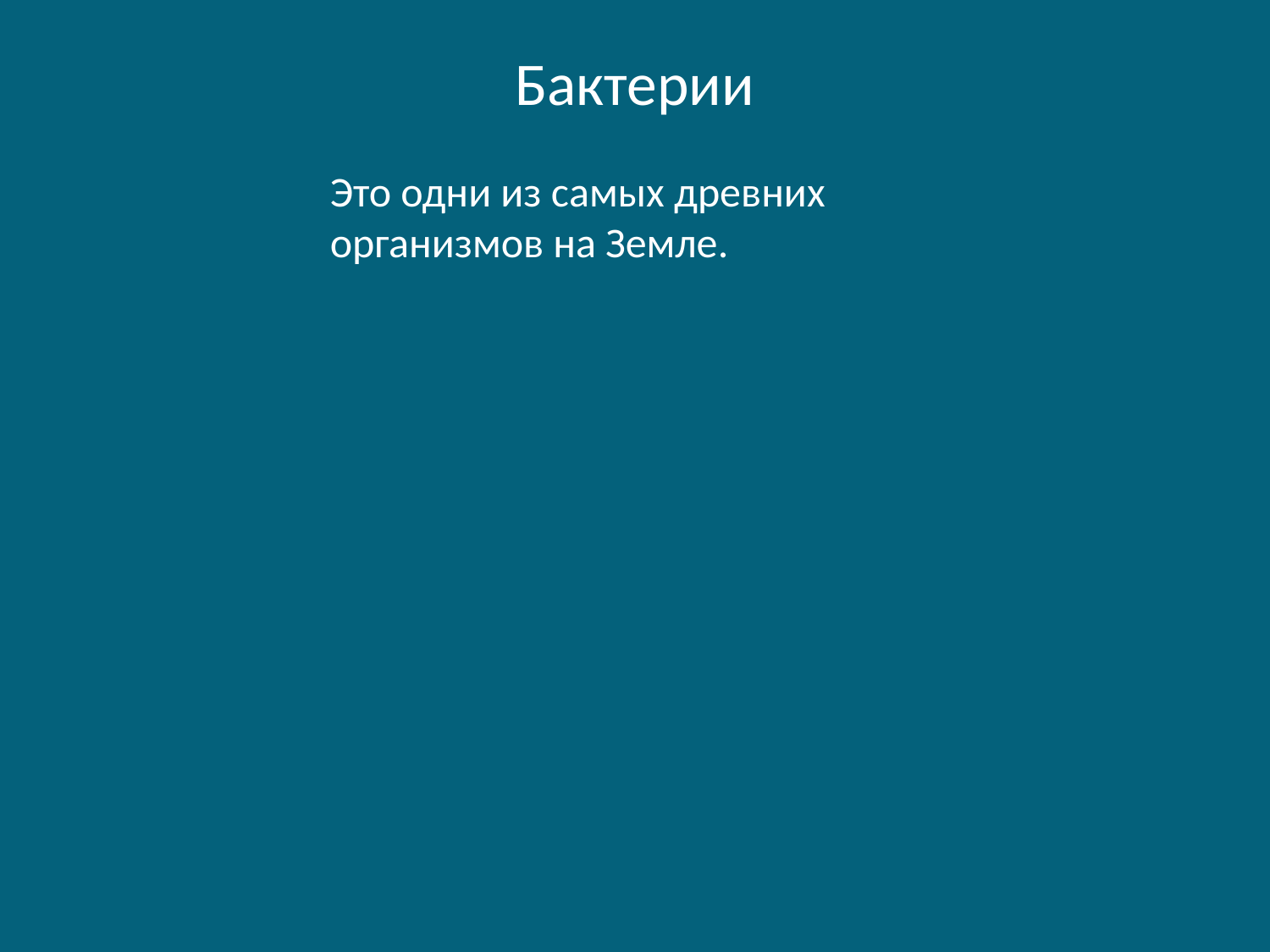

# Бактерии
Это одни из самых древних организмов на Земле.